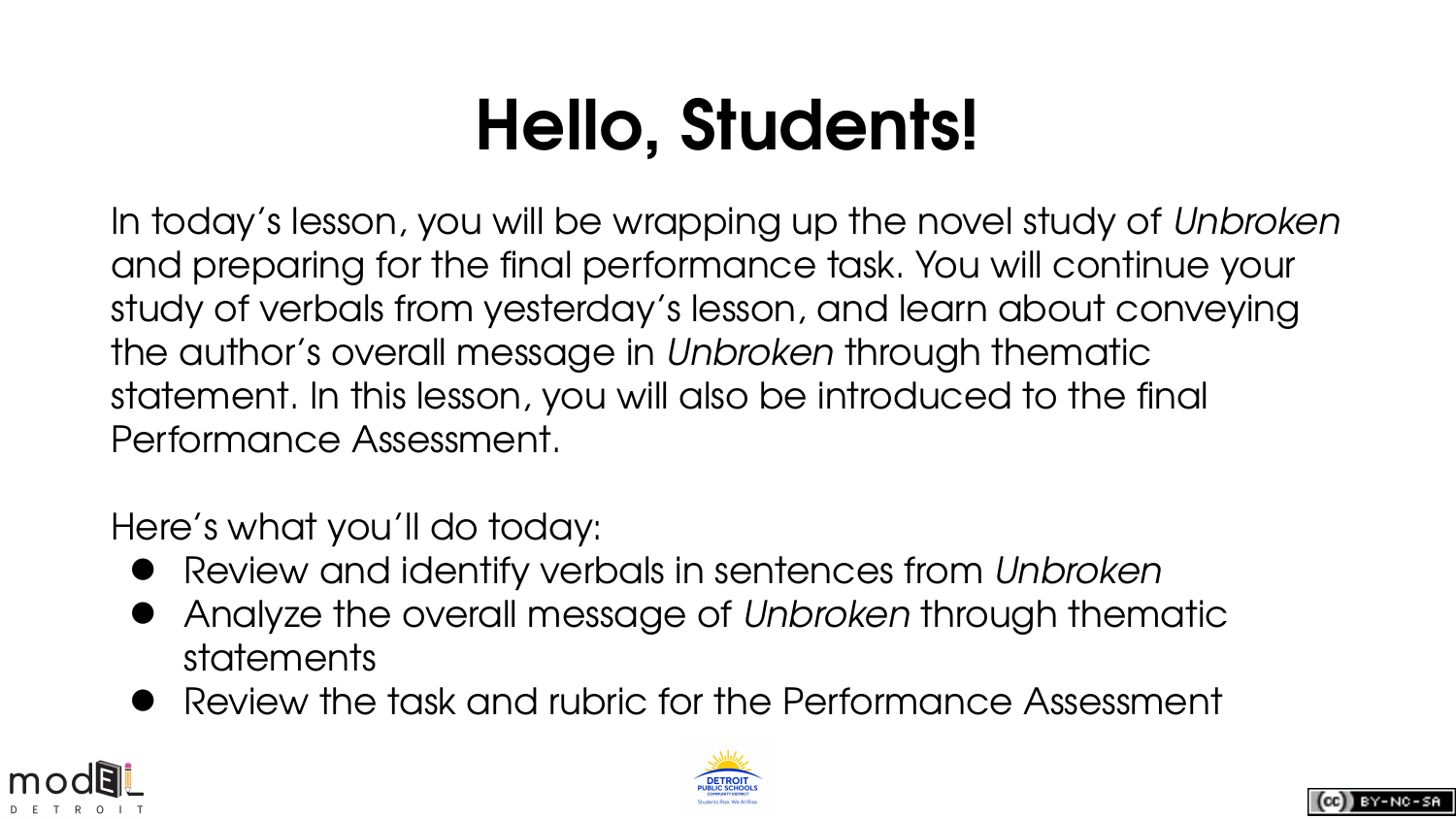

# Hello, Students!
In today’s lesson, you will be wrapping up the novel study of Unbroken and preparing for the final performance task. You will continue your study of verbals from yesterday’s lesson, and learn about conveying the author’s overall message in Unbroken through thematic statement. In this lesson, you will also be introduced to the final Performance Assessment.

Here’s what you’ll do today:
Review and identify verbals in sentences from Unbroken
Analyze the overall message of Unbroken through thematic statements
Review the task and rubric for the Performance Assessment